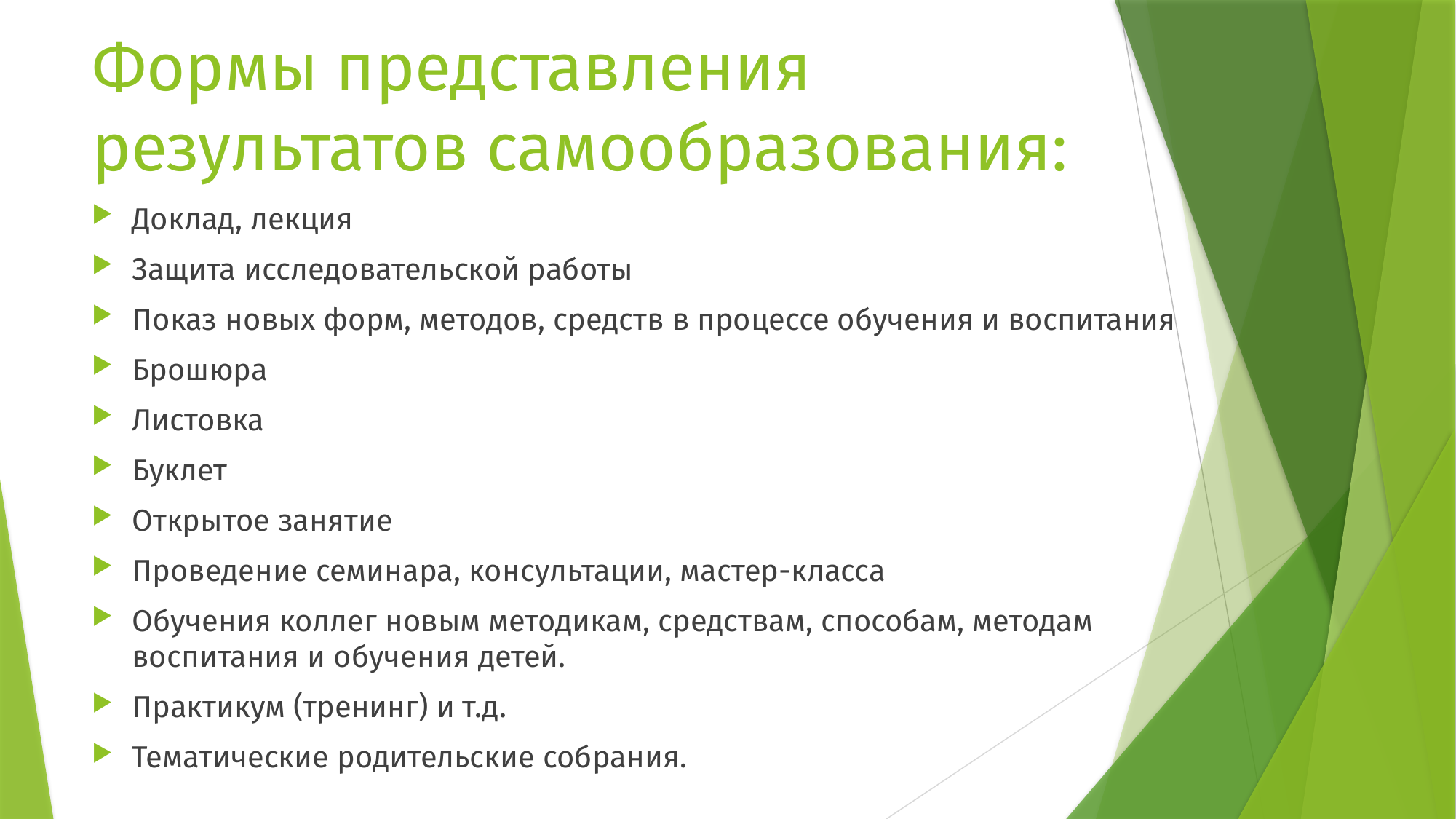

# Формы представления результатов самообразования:
Доклад, лекция
Защита исследовательской работы
Показ новых форм, методов, средств в процессе обучения и воспитания
Брошюра
Листовка
Буклет
Открытое занятие
Проведение семинара, консультации, мастер-класса
Обучения коллег новым методикам, средствам, способам, методам воспитания и обучения детей.
Практикум (тренинг) и т.д.
Тематические родительские собрания.